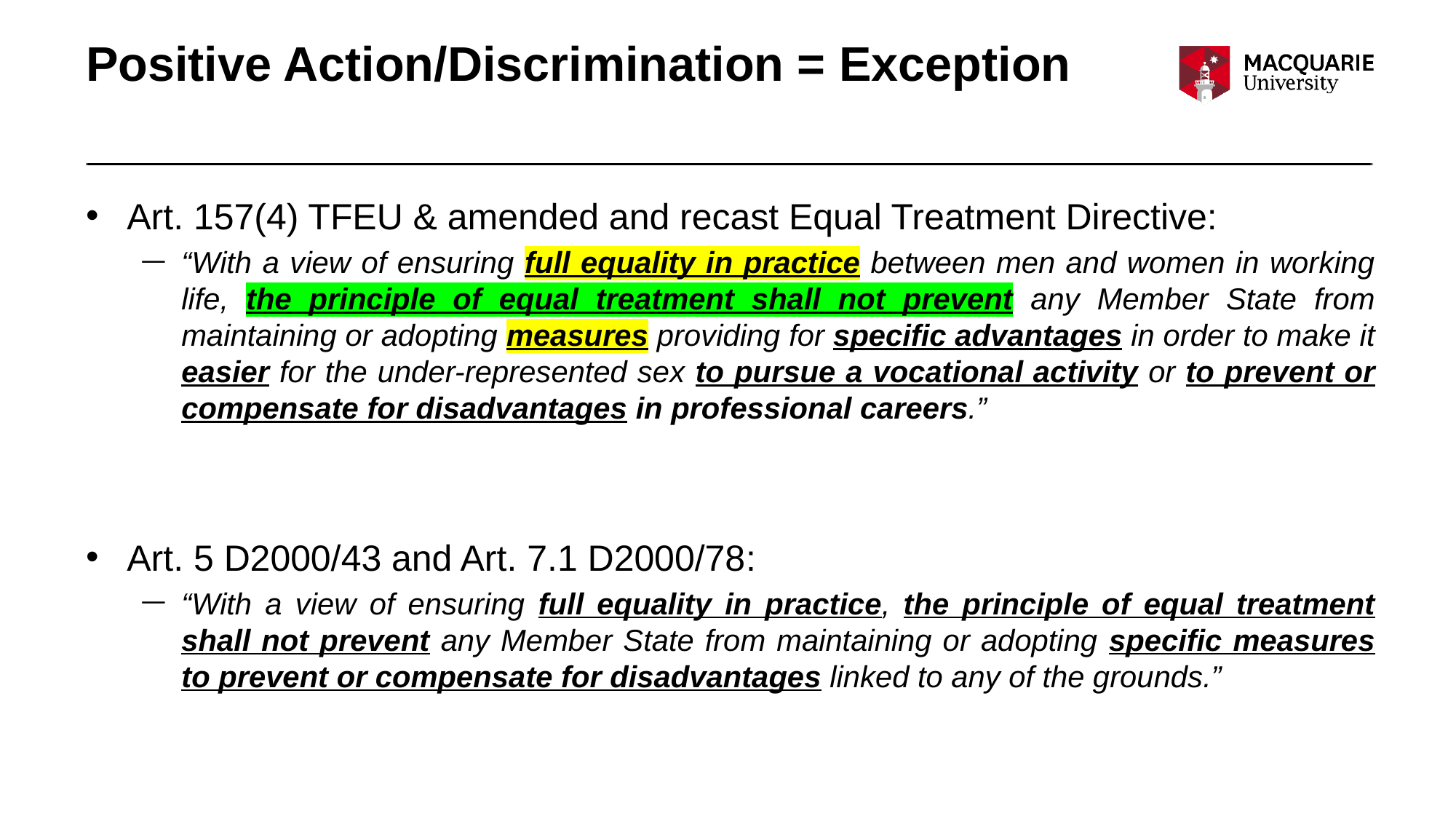

# Positive Action/Discrimination = Exception
Art. 157(4) TFEU & amended and recast Equal Treatment Directive:
“With a view of ensuring full equality in practice between men and women in working life, the principle of equal treatment shall not prevent any Member State from maintaining or adopting measures providing for specific advantages in order to make it easier for the under-represented sex to pursue a vocational activity or to prevent or compensate for disadvantages in professional careers.”

Art. 5 D2000/43 and Art. 7.1 D2000/78:
“With a view of ensuring full equality in practice, the principle of equal treatment shall not prevent any Member State from maintaining or adopting specific measures to prevent or compensate for disadvantages linked to any of the grounds.”